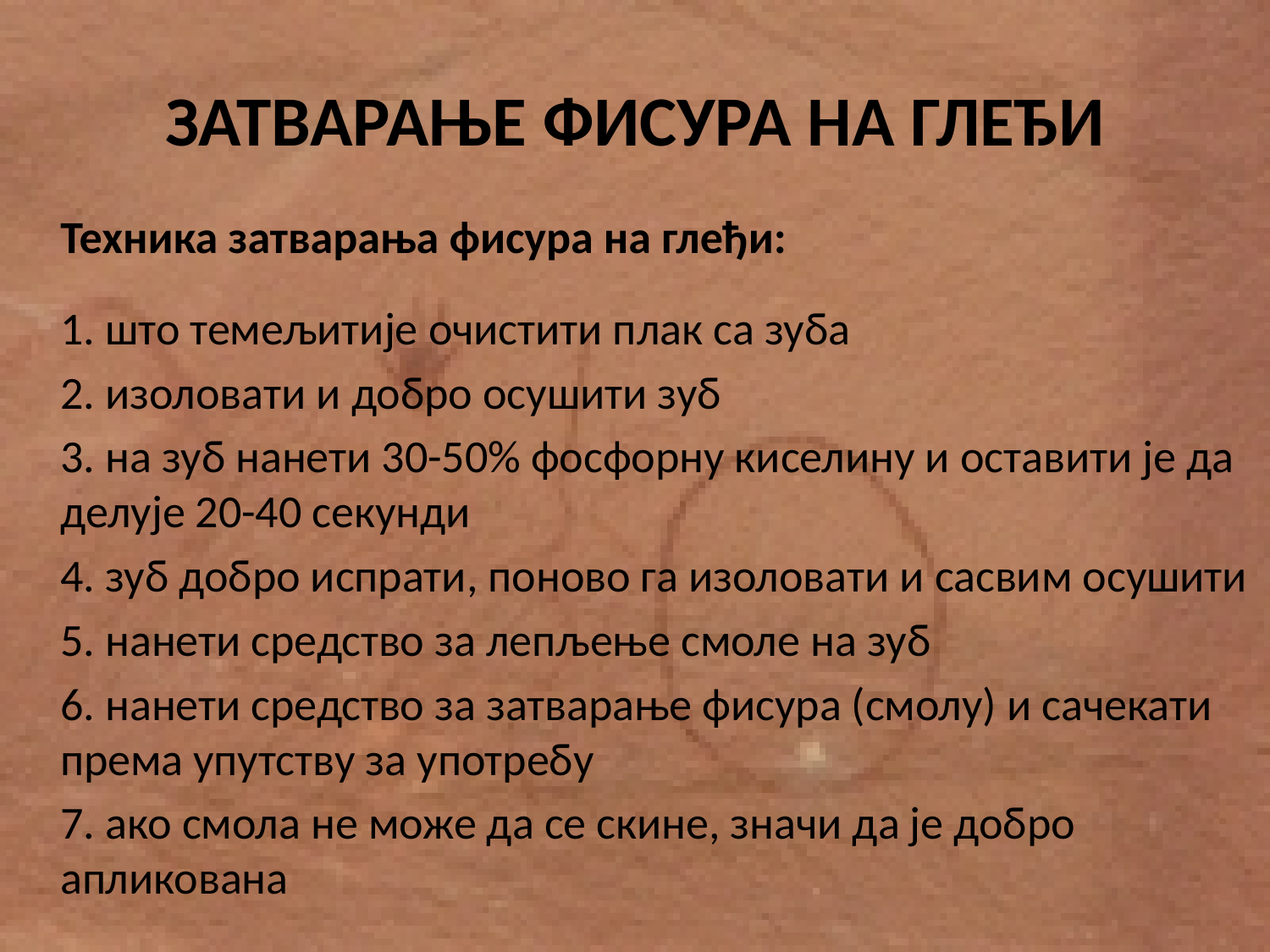

# ЗАТВАРАЊЕ ФИСУРА НА ГЛЕЂИ
		Техника затварања фисура на глеђи:

	1. што темељитије очистити плак са зуба
	2. изоловати и добро осушити зуб
	3. на зуб нанети 30-50% фосфорну киселину и оставити је да 	делује 20-40 секунди
	4. зуб добро испрати, поново га изоловати и сасвим осушити
	5. нанети средство за лепљење смоле на зуб
	6. нанети средство за затварање фисура (смолу) и сачекати 	према упутству за употребу
	7. ако смола не може да се скине, значи да је добро 	апликована